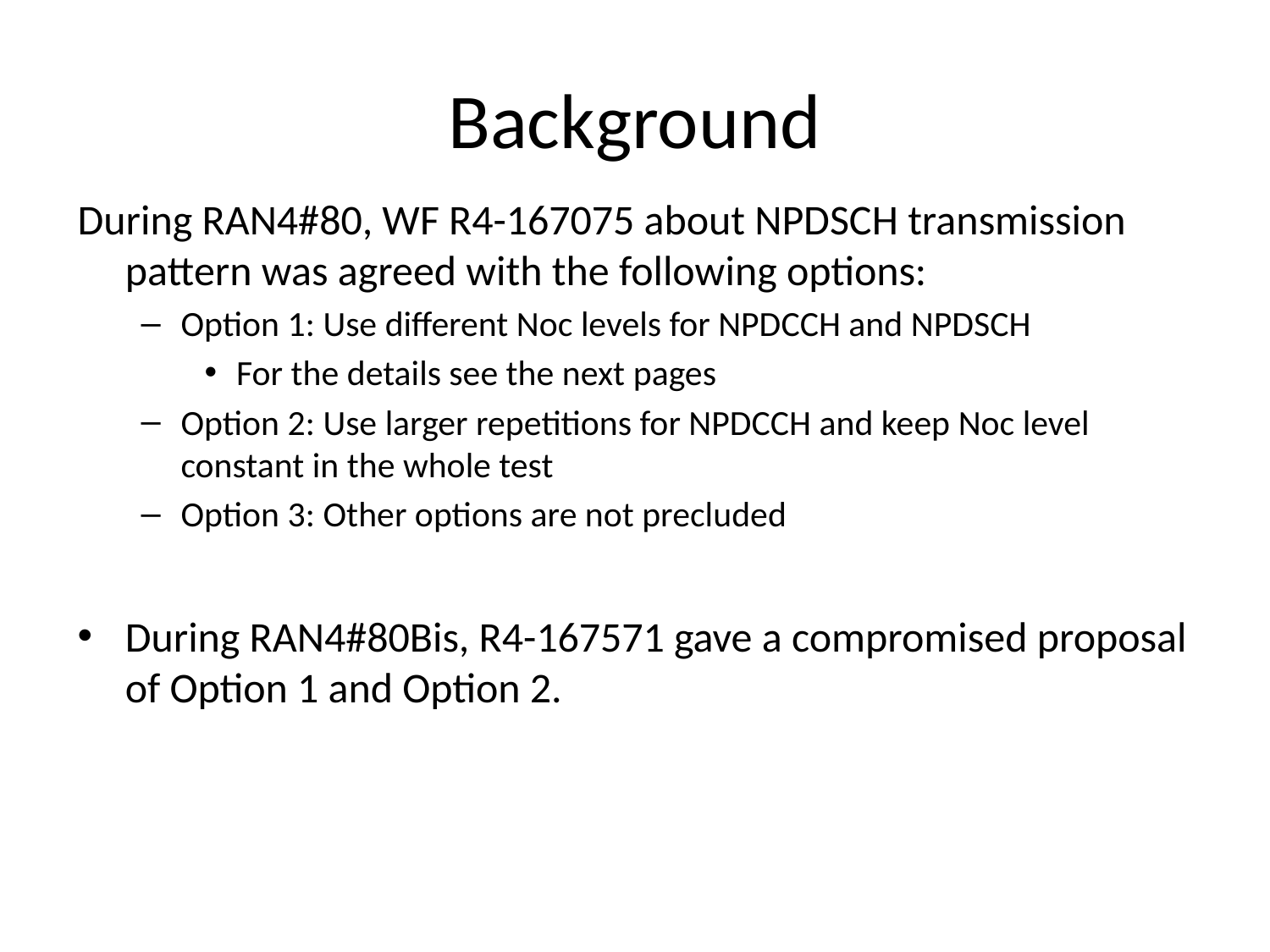

# Background
During RAN4#80, WF R4-167075 about NPDSCH transmission pattern was agreed with the following options:
Option 1: Use different Noc levels for NPDCCH and NPDSCH
For the details see the next pages
Option 2: Use larger repetitions for NPDCCH and keep Noc level constant in the whole test
Option 3: Other options are not precluded

During RAN4#80Bis, R4-167571 gave a compromised proposal of Option 1 and Option 2.